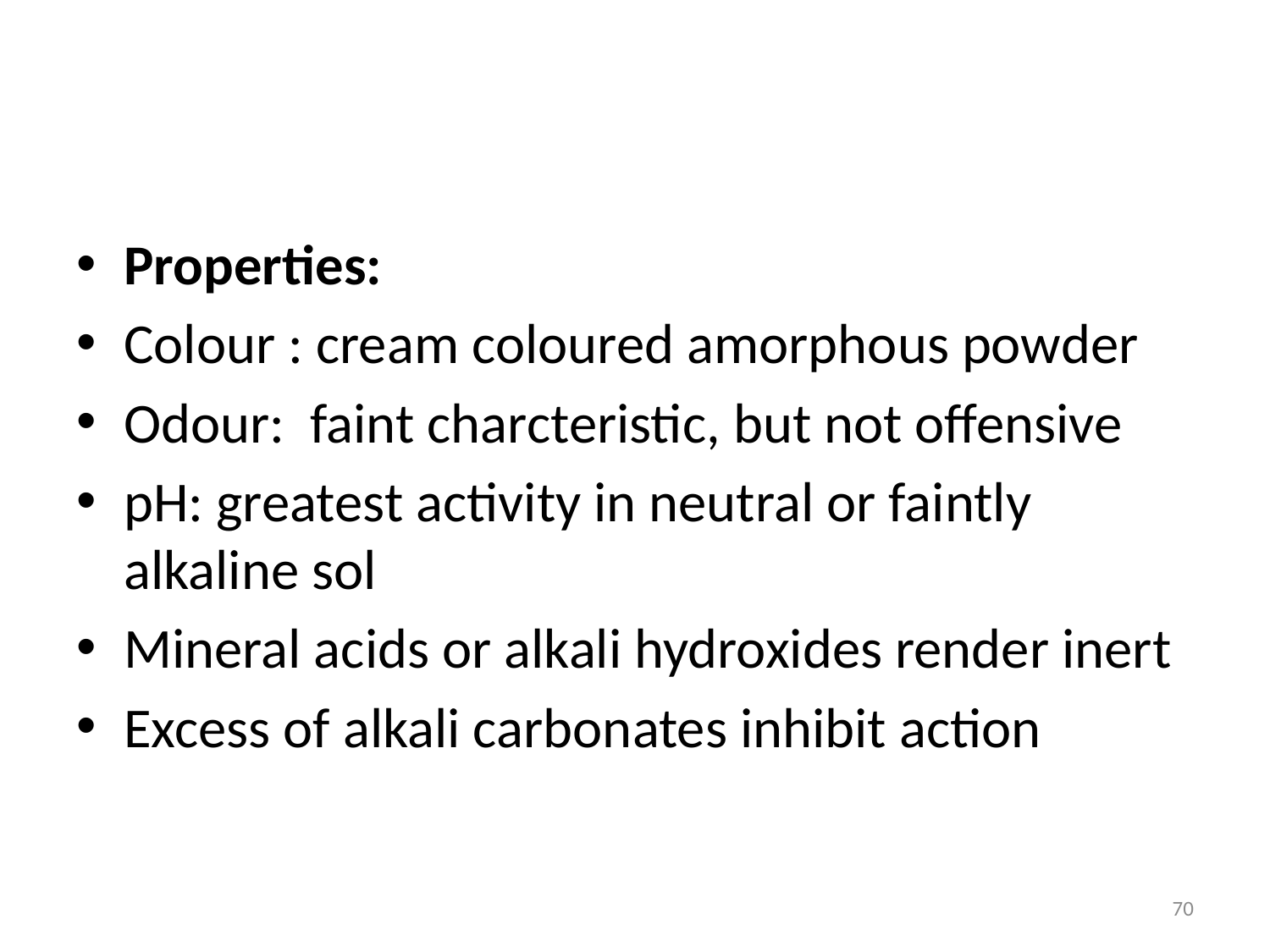

#
Properties:
Colour : cream coloured amorphous powder
Odour:  faint charcteristic, but not offensive
pH: greatest activity in neutral or faintly alkaline sol
Mineral acids or alkali hydroxides render inert
Excess of alkali carbonates inhibit action

70